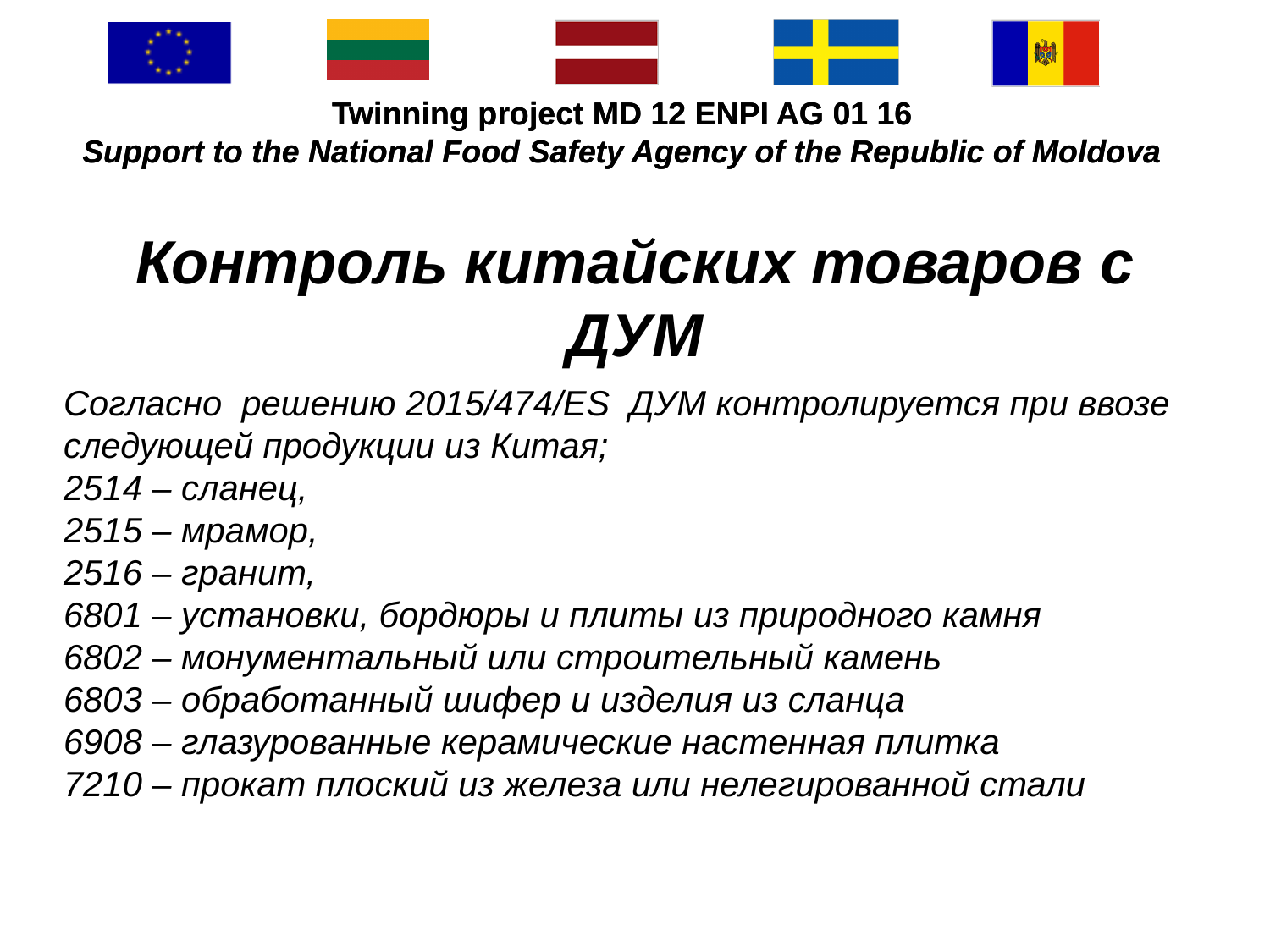

#
Контроль китайских товаров с ДУМ
Согласно  решению 2015/474/ES  ДУМ контролируется при ввозе следующей продукции из Китая;
2514 – сланец,
2515 – мрамор,
2516 – гранит,
6801 – установки, бордюры и плиты из природного камня
6802 – монументальный или строительный камень
6803 – обработанный шифер и изделия из сланца
6908 – глазурованные керамические настенная плитка
7210 – прокат плоский из железа или нелегированной стали